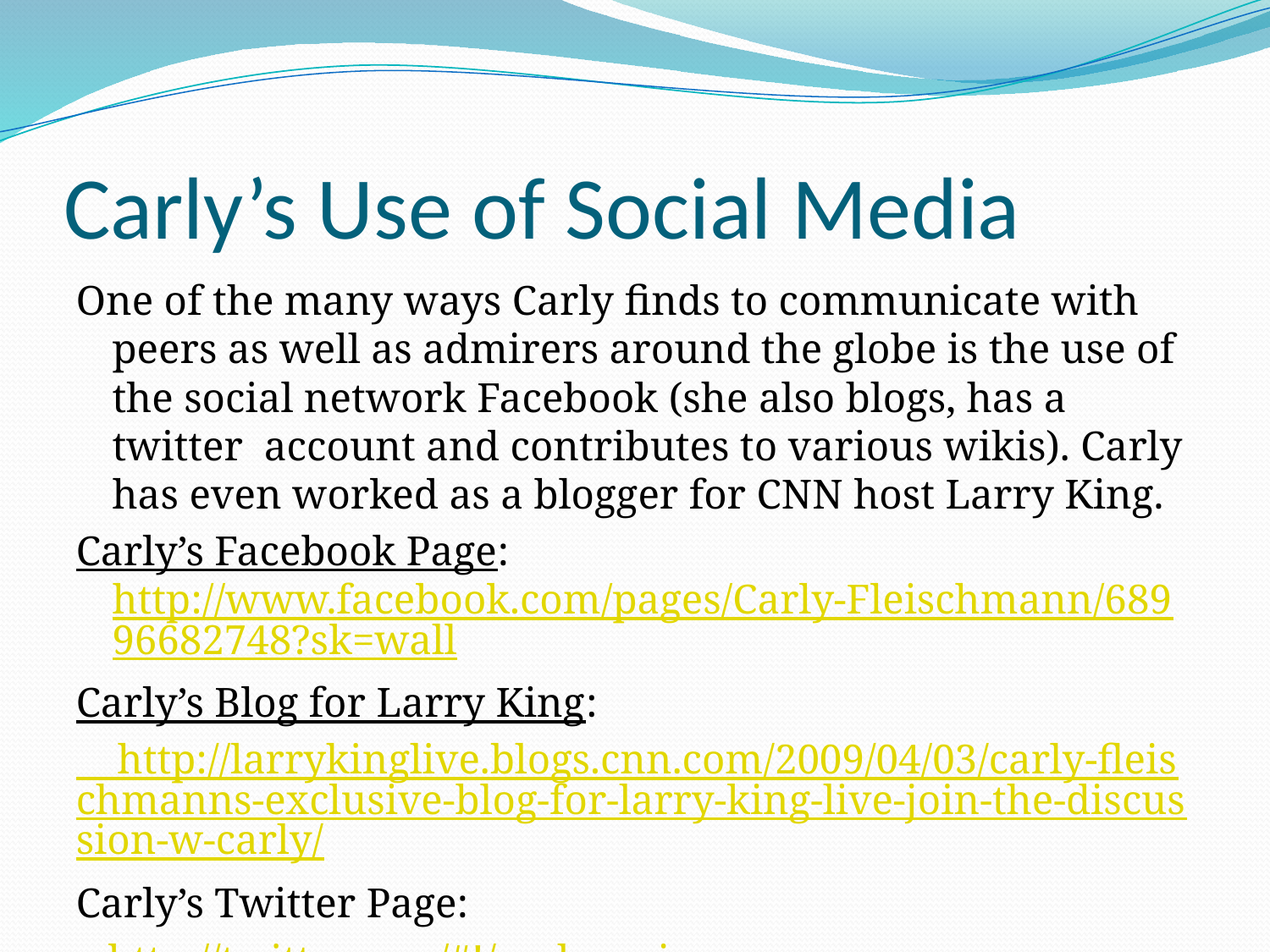

# Carly’s Use of Social Media
One of the many ways Carly finds to communicate with peers as well as admirers around the globe is the use of the social network Facebook (she also blogs, has a twitter  account and contributes to various wikis). Carly has even worked as a blogger for CNN host Larry King.
Carly’s Facebook Page:     http://www.facebook.com/pages/Carly-Fleischmann/68996682748?sk=wall
Carly’s Blog for Larry King:
    http://larrykinglive.blogs.cnn.com/2009/04/03/carly-fleischmanns-exclusive-blog-for-larry-king-live-join-the-discussion-w-carly/
Carly’s Twitter Page:
   http://twitter.com/#!/carlysvoice